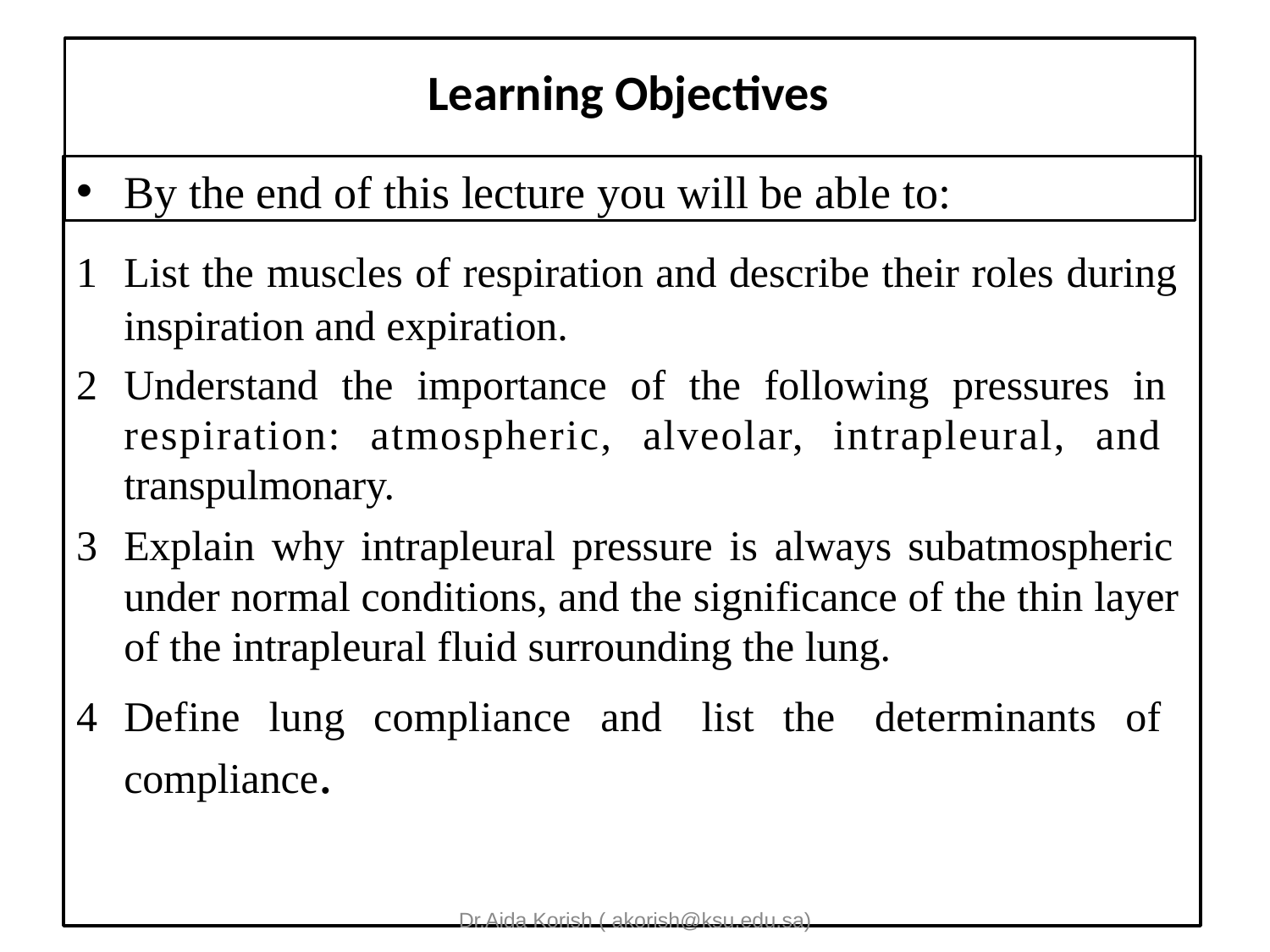

# Learning Objectives

By the end of this lecture you will be able to:
List the muscles of respiration and describe their roles during  inspiration and expiration.
Understand the importance of the following pressures in  respiration: atmospheric, alveolar, intrapleural, and  transpulmonary.
Explain why intrapleural pressure is always subatmospheric  under normal conditions, and the significance of the thin layer  of the intrapleural fluid surrounding the lung.
Define lung compliance and list the determinants of  compliance.
Dr.Aida Korish ( akorish@ksu.edu.sa)